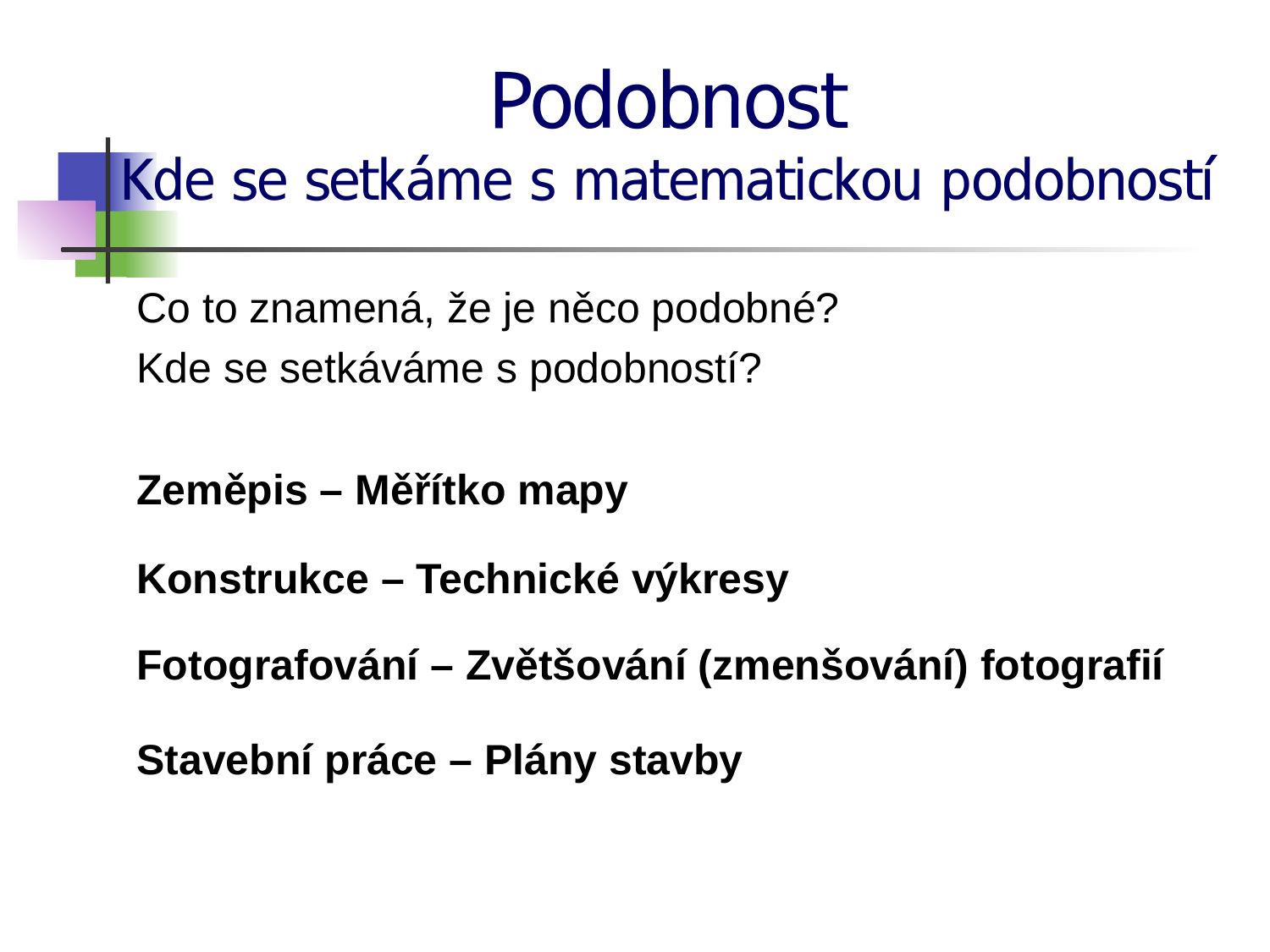

# Podobnost Kde se setkáme s matematickou podobností
Co to znamená, že je něco podobné?
Kde se setkáváme s podobností?
Zeměpis – Měřítko mapy
Konstrukce – Technické výkresy
Fotografování – Zvětšování (zmenšování) fotografií
Stavební práce – Plány stavby